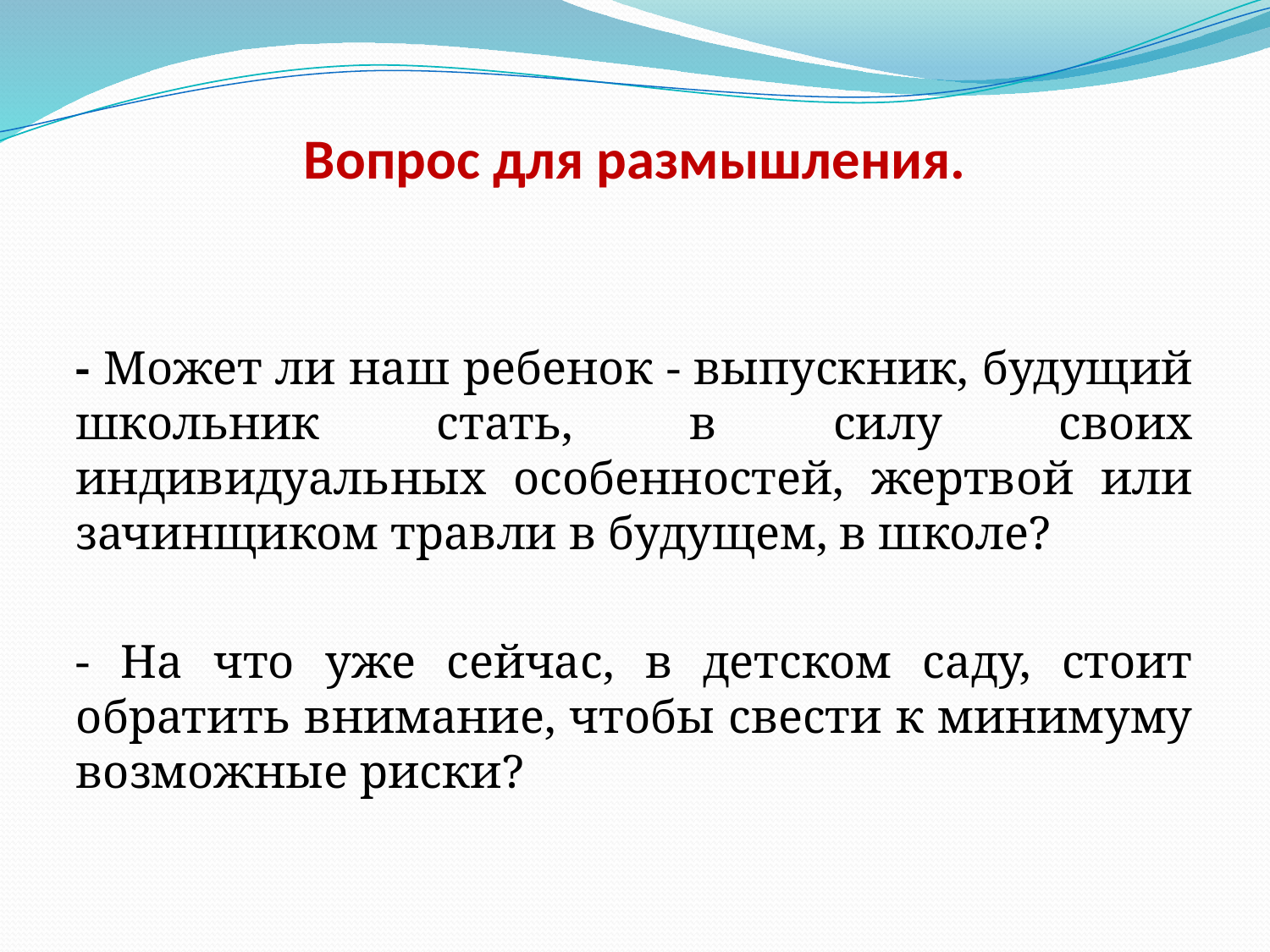

Вопрос для размышления.

- Может ли наш ребенок - выпускник, будущий школьник стать, в силу своих индивидуальных особенностей, жертвой или зачинщиком травли в будущем, в школе?

- На что уже сейчас, в детском саду, стоит обратить внимание, чтобы свести к минимуму возможные риски?